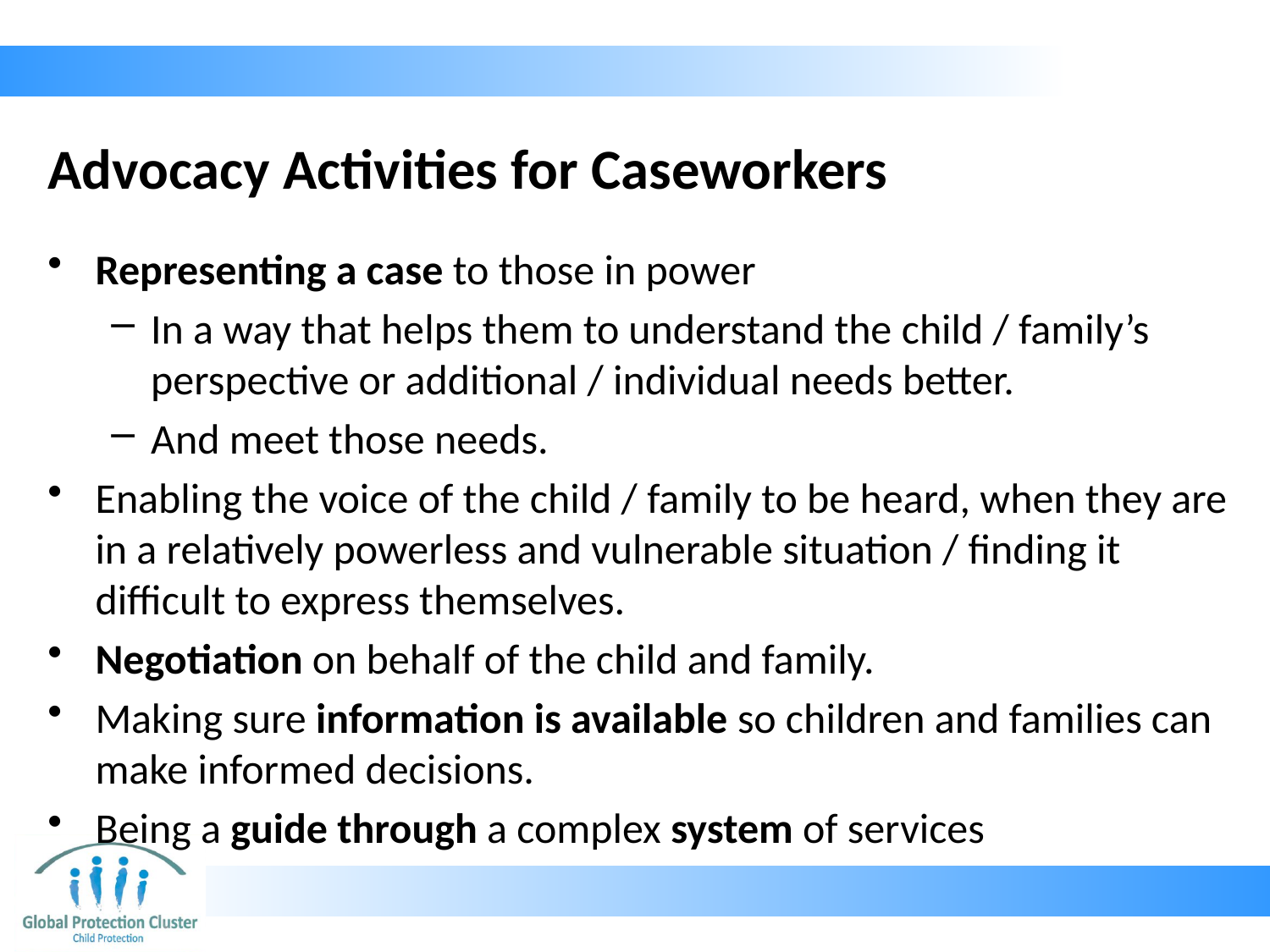

# Advocacy Activities for Caseworkers
Representing a case to those in power
In a way that helps them to understand the child / family’s perspective or additional / individual needs better.
And meet those needs.
Enabling the voice of the child / family to be heard, when they are in a relatively powerless and vulnerable situation / finding it difficult to express themselves.
Negotiation on behalf of the child and family.
Making sure information is available so children and families can make informed decisions.
Being a guide through a complex system of services